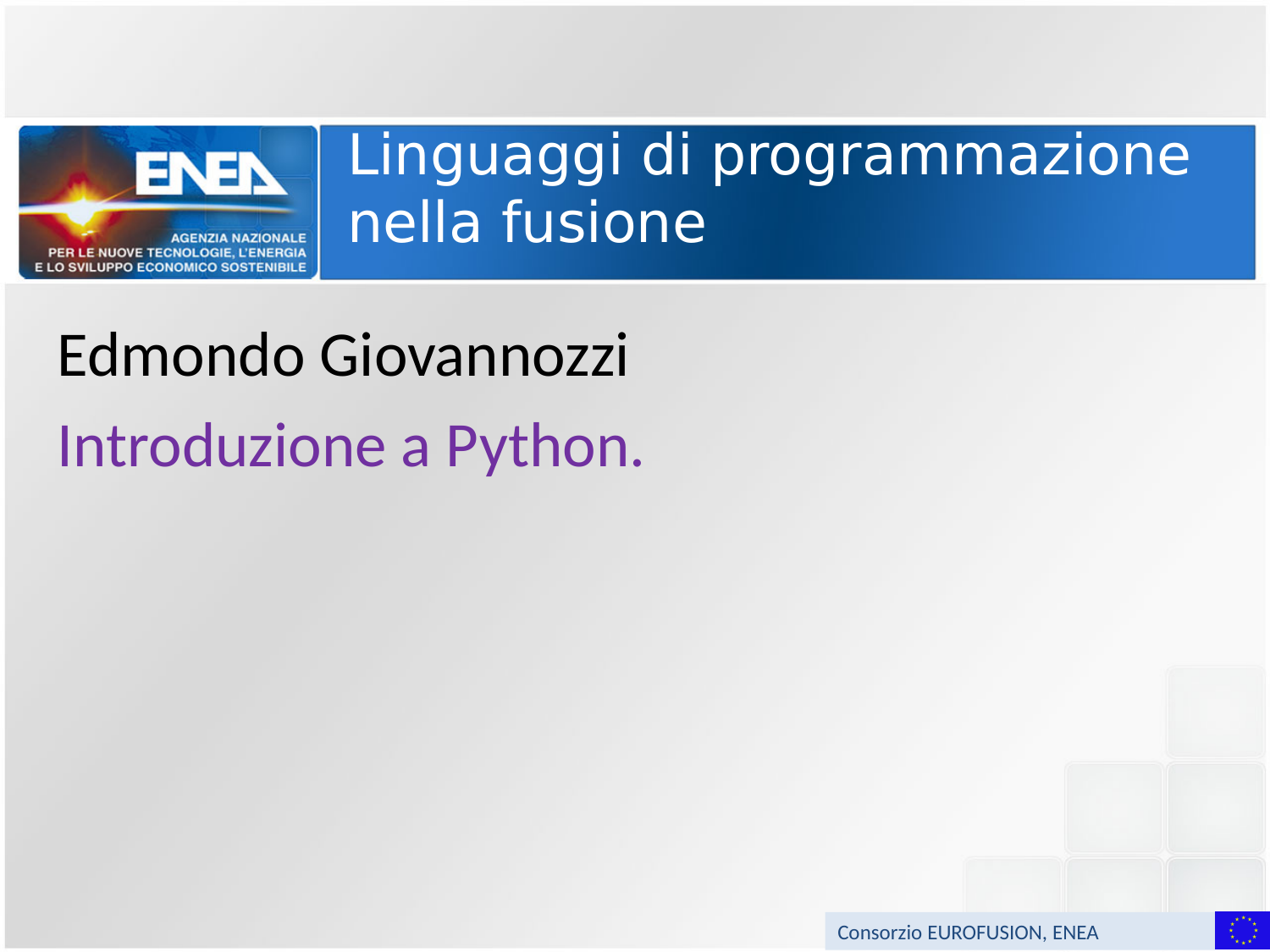

# Linguaggi di programmazione nella fusione
Edmondo Giovannozzi
Introduzione a Python.